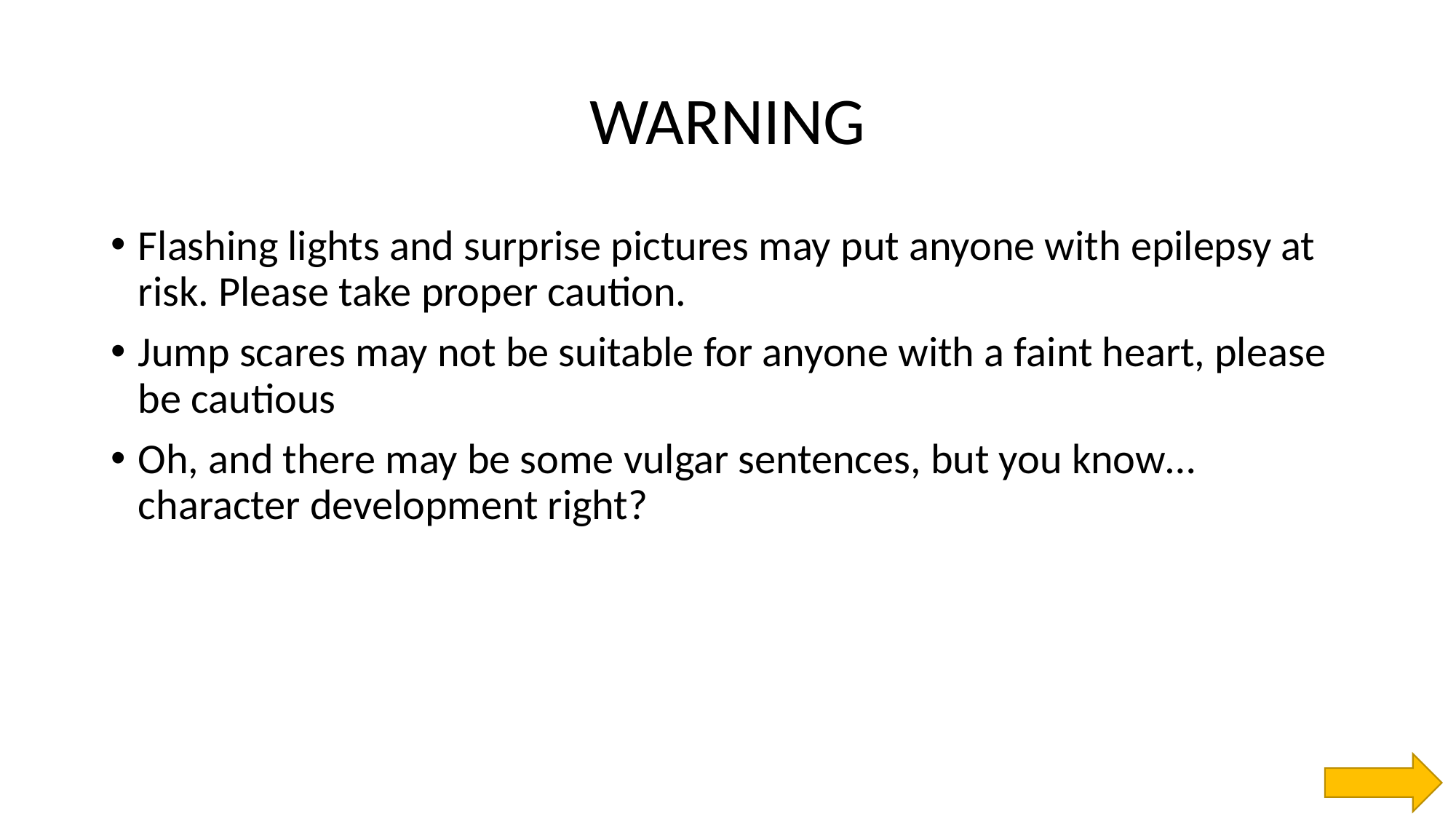

# WARNING
Flashing lights and surprise pictures may put anyone with epilepsy at risk. Please take proper caution.
Jump scares may not be suitable for anyone with a faint heart, please be cautious
Oh, and there may be some vulgar sentences, but you know…character development right?